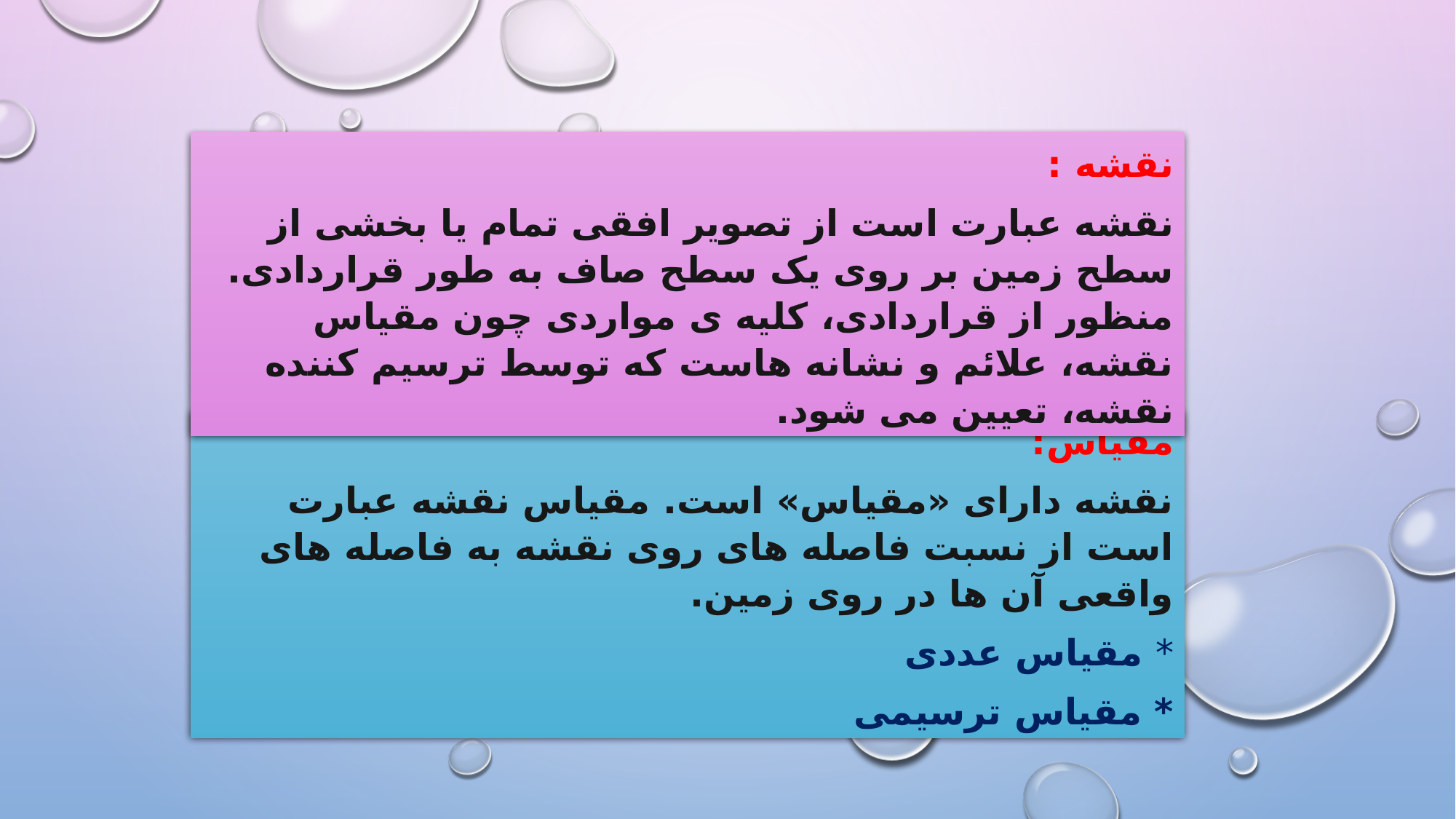

نقشه :
نقشه عبارت است از تصویر افقی تمام یا بخشی از سطح زمین بر روی یک سطح صاف به طور قراردادی. منظور از قراردادی، کلیه ی مواردی چون مقیاس نقشه، علائم و نشانه هاست که توسط ترسیم کننده نقشه، تعیین می شود.
مقياس:
نقشه دارای «مقیاس» است. مقیاس نقشه عبارت است از نسبت فاصله های روی نقشه به فاصله های واقعی آن ها در روی زمین.
* مقياس عددی
* مقياس ترسيمی